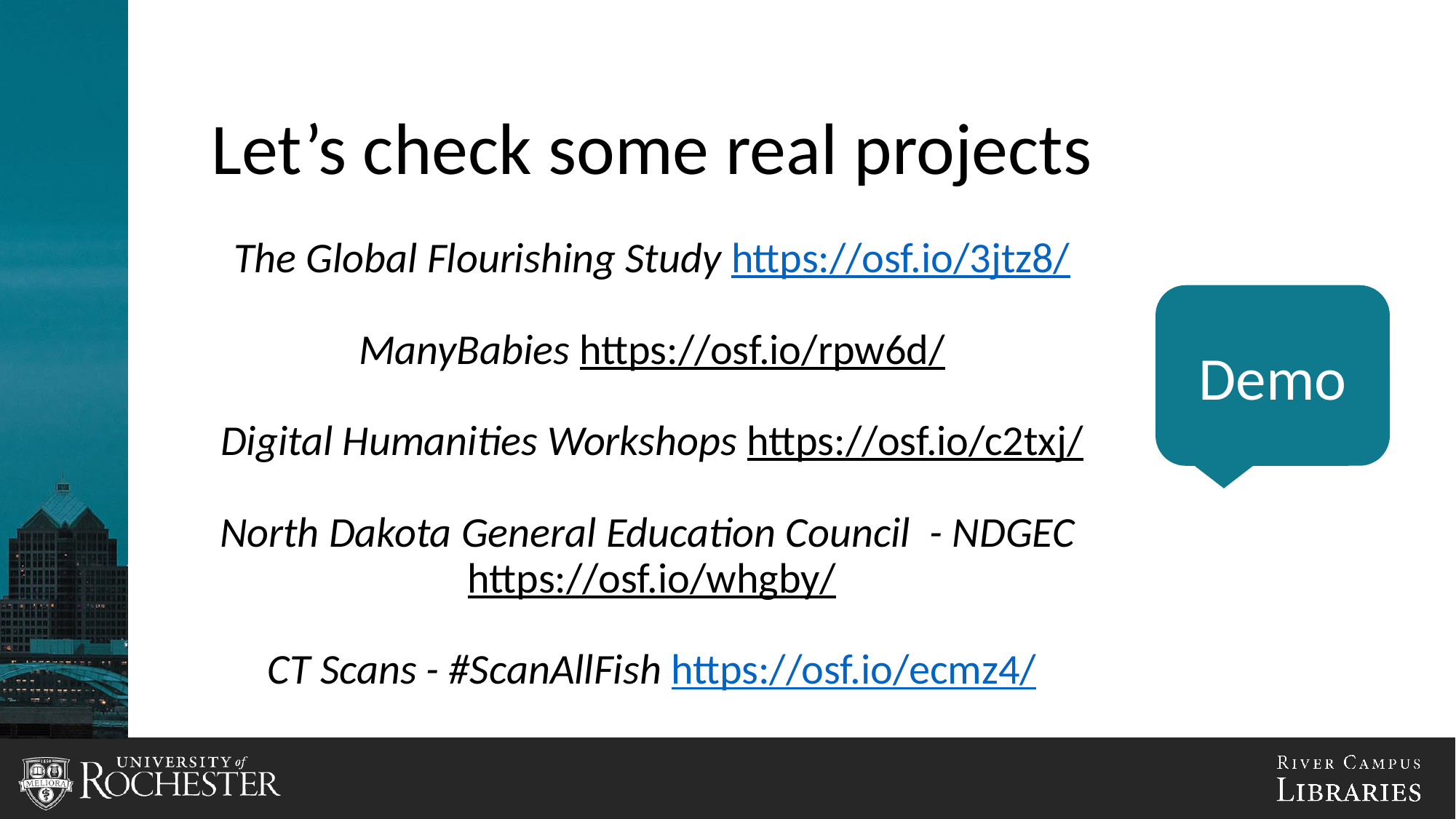

# Let’s check some real projects
The Global Flourishing Study https://osf.io/3jtz8/
ManyBabies https://osf.io/rpw6d/
Digital Humanities Workshops https://osf.io/c2txj/
North Dakota General Education Council  - NDGEC https://osf.io/whgby/
CT Scans - #ScanAllFish https://osf.io/ecmz4/
Demo